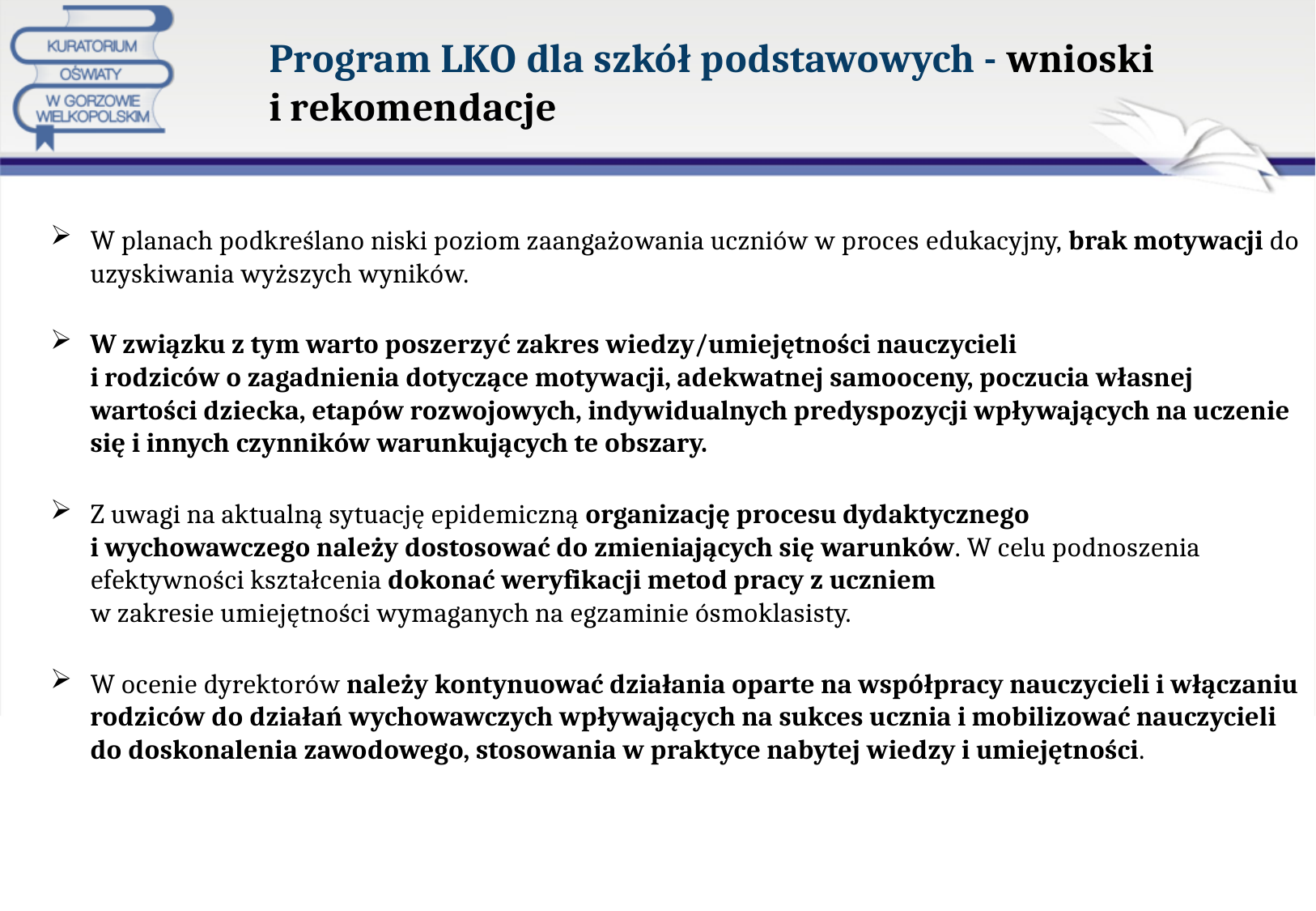

# Program LKO dla szkół podstawowych - wnioski i rekomendacje
W planach podkreślano niski poziom zaangażowania uczniów w proces edukacyjny, brak motywacji do uzyskiwania wyższych wyników.
W związku z tym warto poszerzyć zakres wiedzy/umiejętności nauczycieli
i rodziców o zagadnienia dotyczące motywacji, adekwatnej samooceny, poczucia własnej wartości dziecka, etapów rozwojowych, indywidualnych predyspozycji wpływających na uczenie się i innych czynników warunkujących te obszary.
Z uwagi na aktualną sytuację epidemiczną organizację procesu dydaktycznego
i wychowawczego należy dostosować do zmieniających się warunków. W celu podnoszenia efektywności kształcenia dokonać weryfikacji metod pracy z uczniem
w zakresie umiejętności wymaganych na egzaminie ósmoklasisty.
W ocenie dyrektorów należy kontynuować działania oparte na współpracy nauczycieli i włączaniu rodziców do działań wychowawczych wpływających na sukces ucznia i mobilizować nauczycieli do doskonalenia zawodowego, stosowania w praktyce nabytej wiedzy i umiejętności.